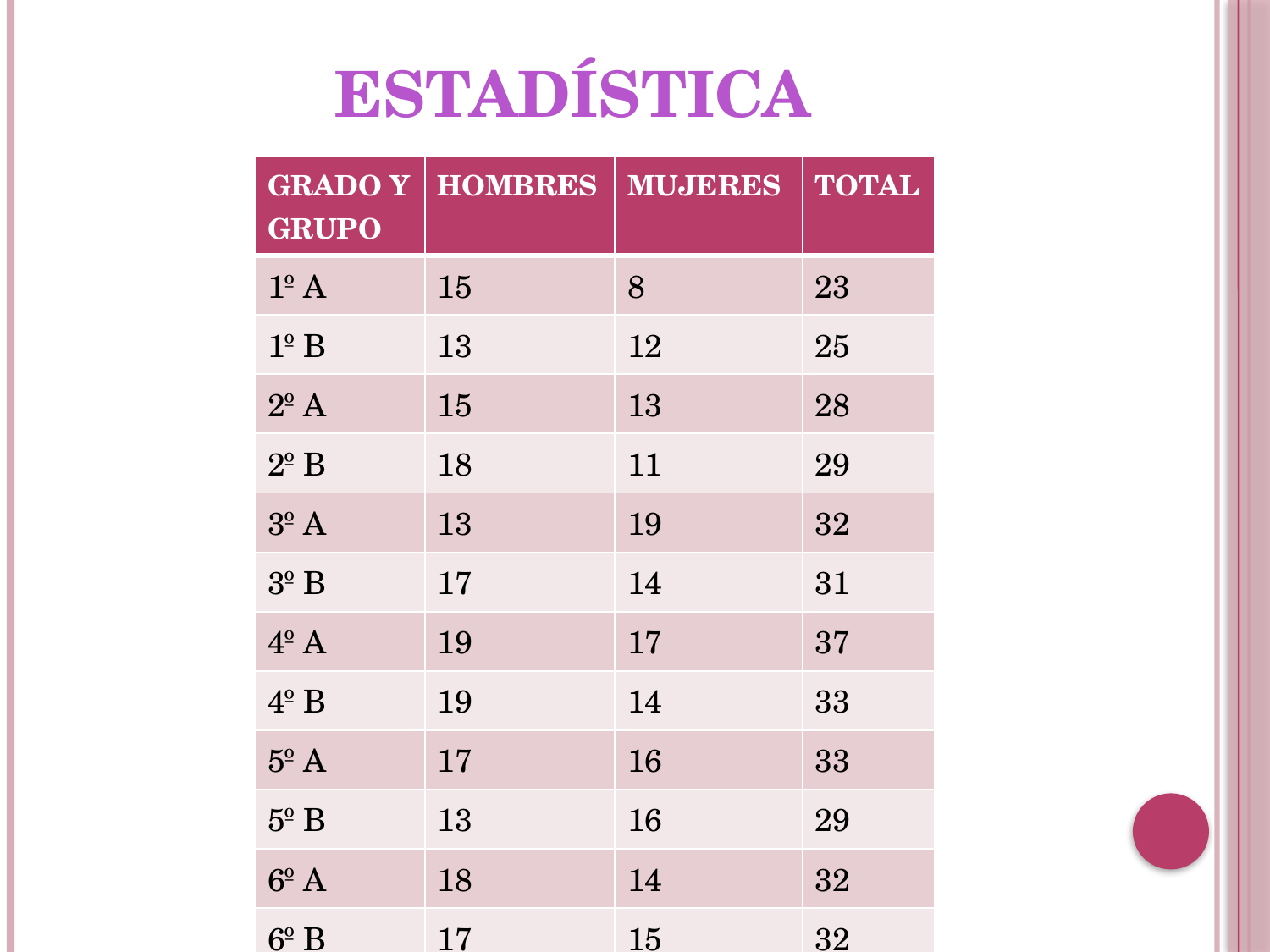

# ESTADÍSTICA
| GRADO Y GRUPO | HOMBRES | MUJERES | TOTAL |
| --- | --- | --- | --- |
| 1º A | 15 | 8 | 23 |
| 1º B | 13 | 12 | 25 |
| 2º A | 15 | 13 | 28 |
| 2º B | 18 | 11 | 29 |
| 3º A | 13 | 19 | 32 |
| 3º B | 17 | 14 | 31 |
| 4º A | 19 | 17 | 37 |
| 4º B | 19 | 14 | 33 |
| 5º A | 17 | 16 | 33 |
| 5º B | 13 | 16 | 29 |
| 6º A | 18 | 14 | 32 |
| 6º B | 17 | 15 | 32 |
| TOTAL | 194 | 169 | 364 |